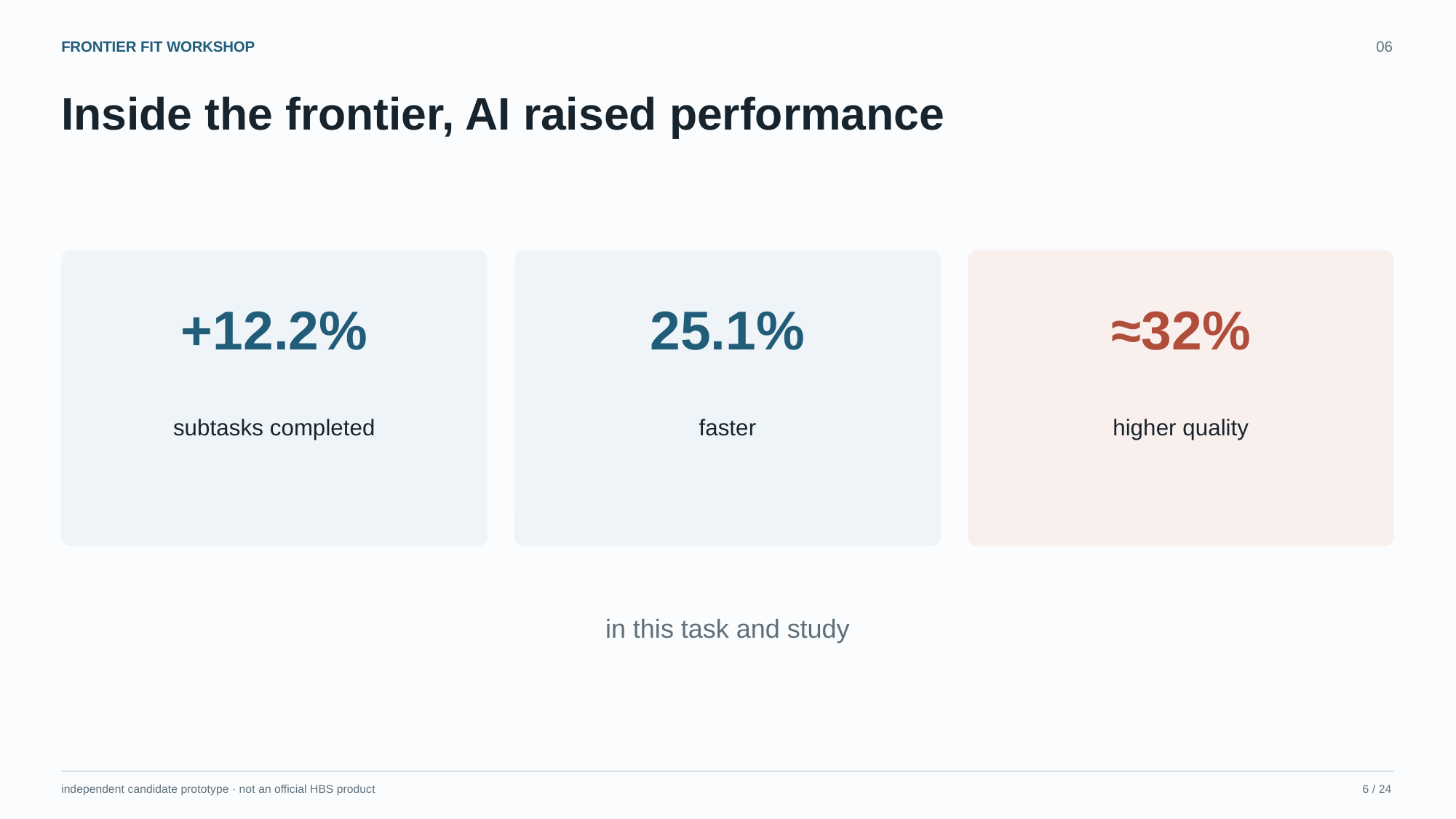

FRONTIER FIT WORKSHOP
06
Inside the frontier, AI raised performance

+12.2%
25.1%
≈32%
subtasks completed
faster
higher quality
in this task and study
independent candidate prototype · not an official HBS product
6 / 24